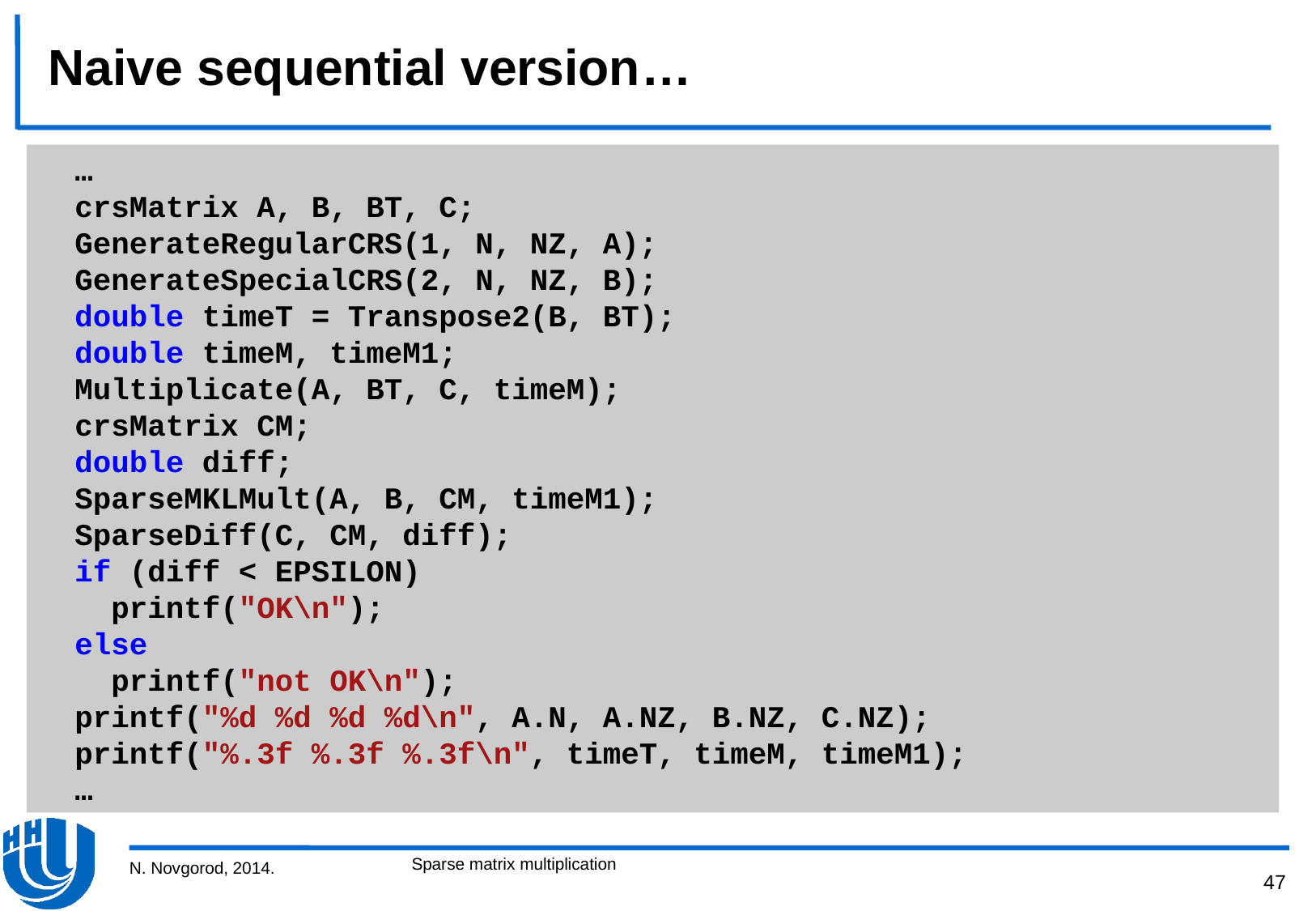

# Naive sequential version…
  …
  crsMatrix A, B, BT, C;
  GenerateRegularCRS(1, N, NZ, A);
  GenerateSpecialCRS(2, N, NZ, B);
  double timeT = Transpose2(B, BT);
  double timeM, timeM1;
  Multiplicate(A, BT, C, timeM);
  crsMatrix CM;
  double diff;
  SparseMKLMult(A, B, CM, timeM1);
  SparseDiff(C, CM, diff);
  if (diff < EPSILON)
    printf("OK\n");
  else
    printf("not OK\n");
  printf("%d %d %d %d\n", A.N, A.NZ, B.NZ, C.NZ);
  printf("%.3f %.3f %.3f\n", timeT, timeM, timeM1);
  …
Sparse matrix multiplication
N. Novgorod, 2014.
47